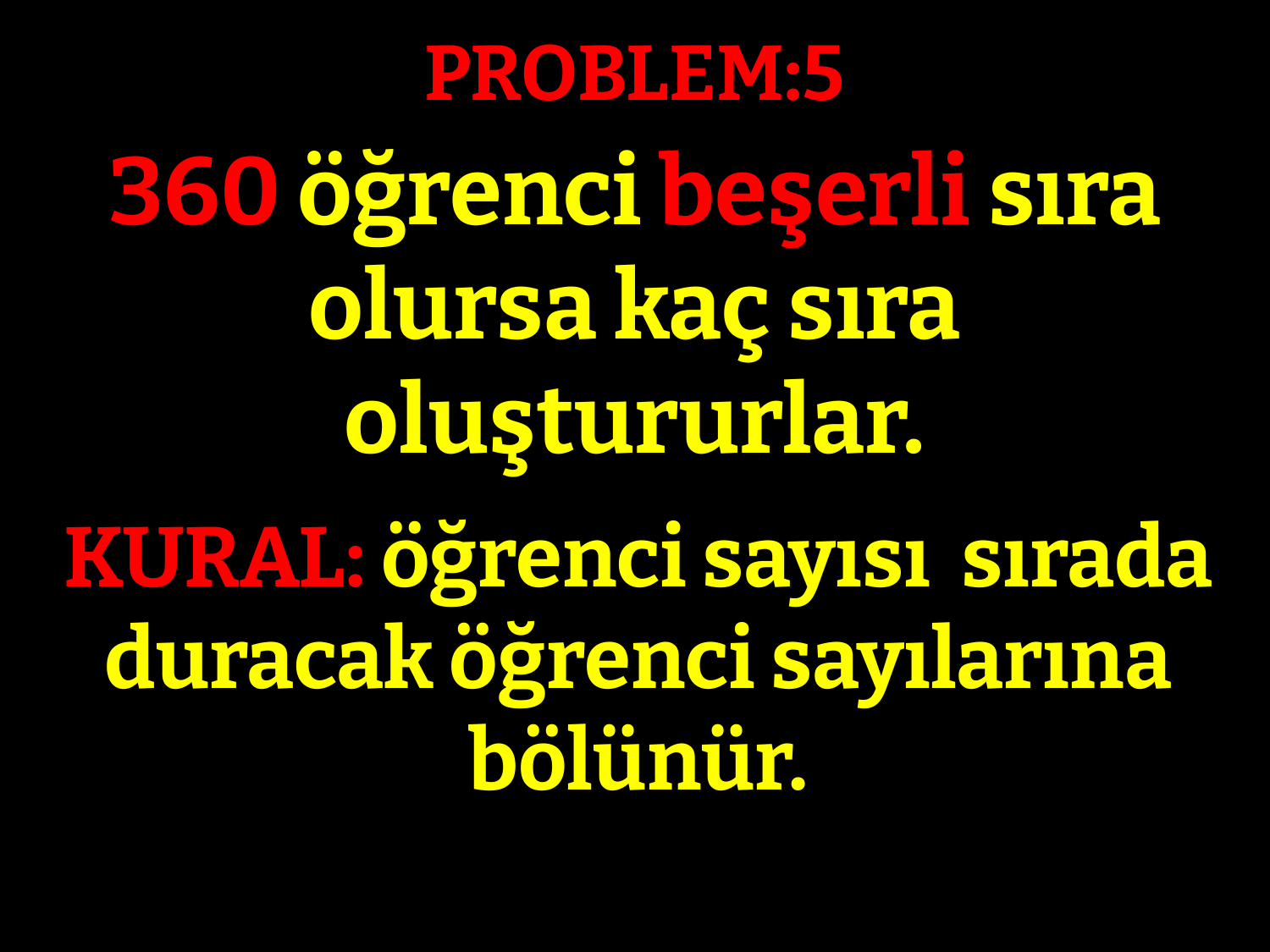

PROBLEM:5
360 öğrenci beşerli sıra olursa kaç sıra oluştururlar.
#
KURAL: öğrenci sayısı  sırada duracak öğrenci sayılarına bölünür.